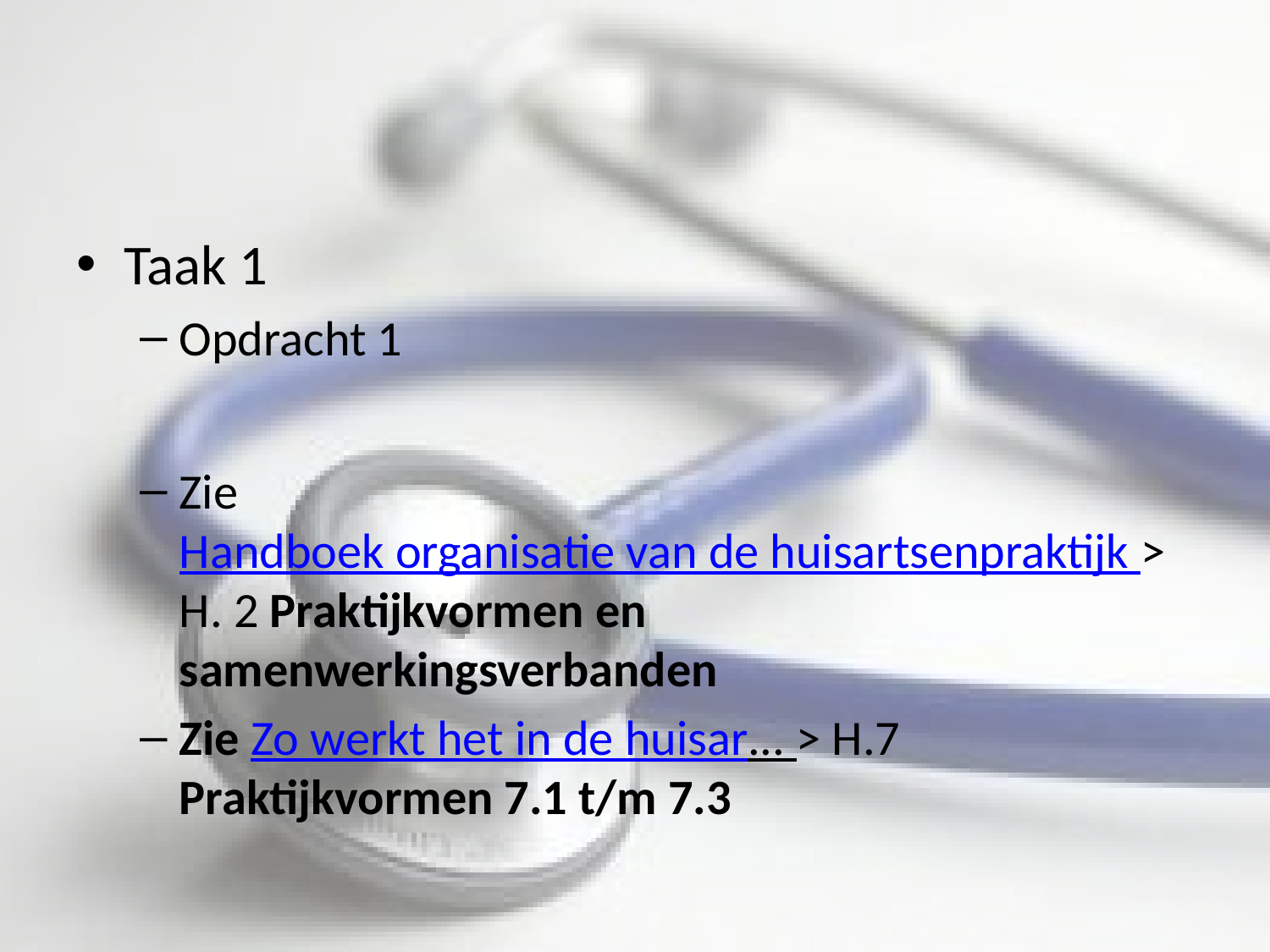

#
Taak 1
Opdracht 1

Zie Handboek organisatie van de huisartsenpraktijk > H. 2 Praktijkvormen en samenwerkingsverbanden
Zie Zo werkt het in de huisar... > H.7 Praktijkvormen 7.1 t/m 7.3